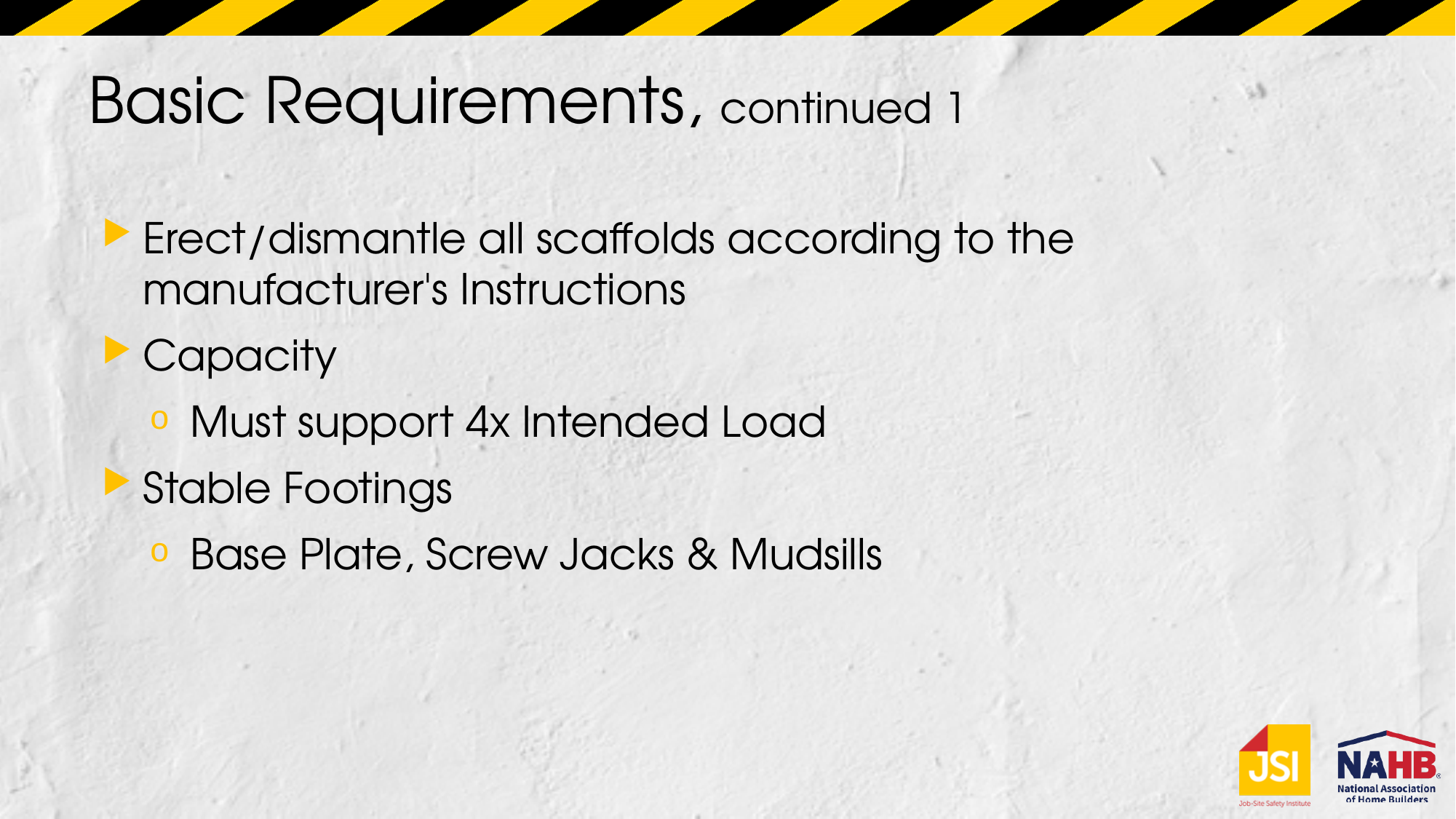

# Basic Requirements, continued 1
Erect/dismantle all scaffolds according to the manufacturer's Instructions
Capacity
Must support 4x Intended Load
Stable Footings
Base Plate, Screw Jacks & Mudsills